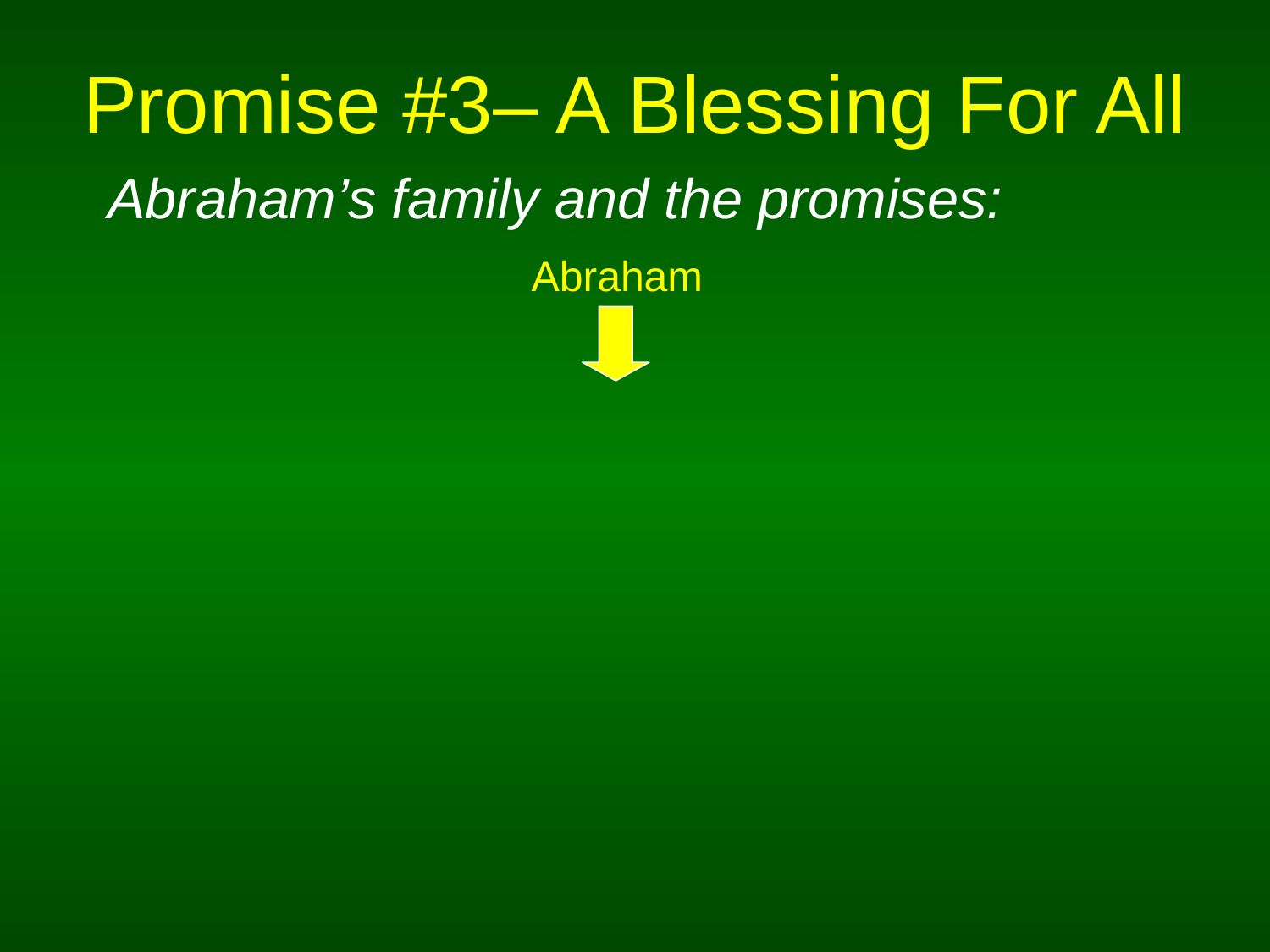

# Promise #3– A Blessing For All
Abraham’s family and the promises:
Abraham